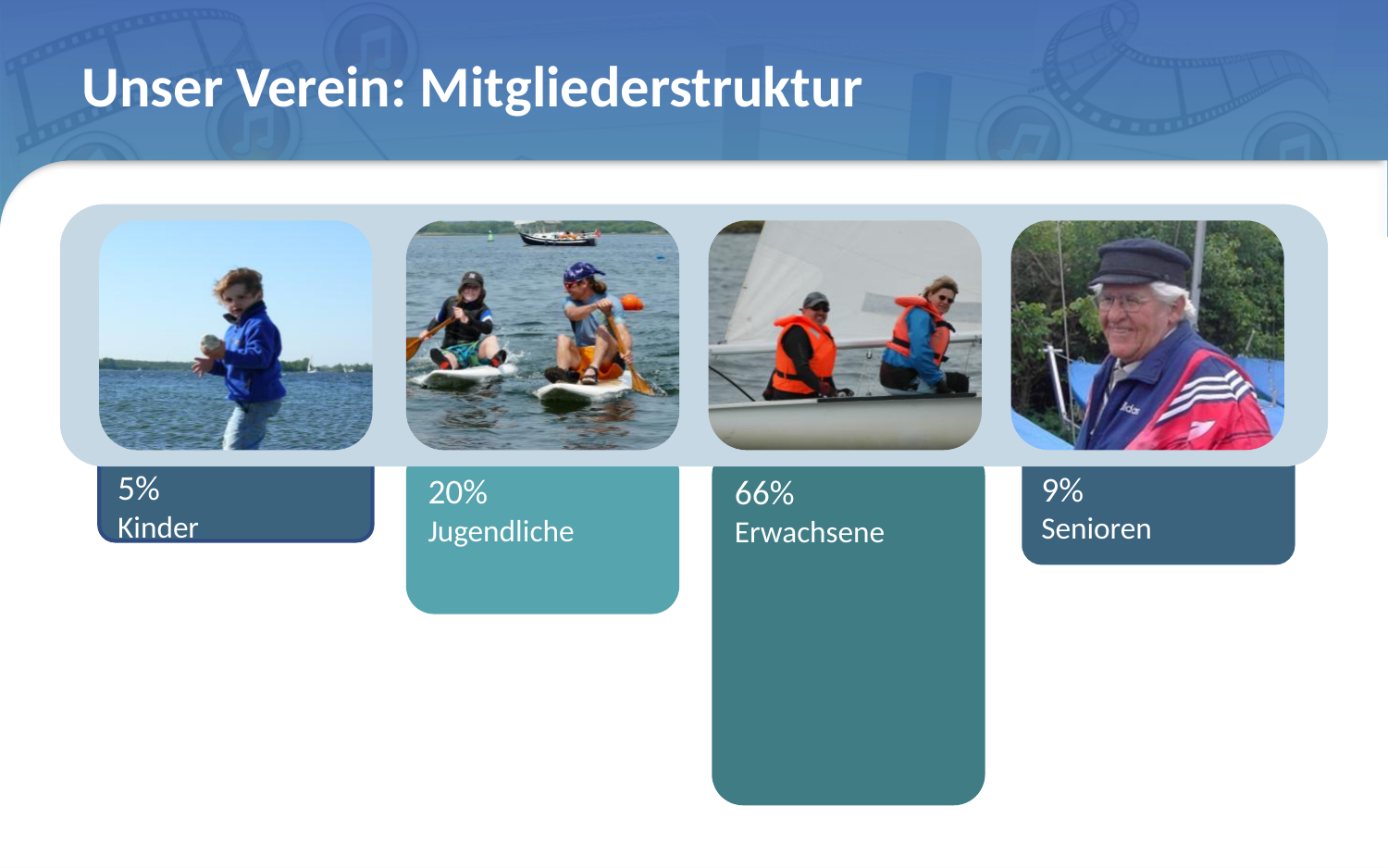

# Unser Verein: Mitgliederstruktur

20%
Jugendliche
66%
Erwachsene
9%
Senioren
5%
Kinder